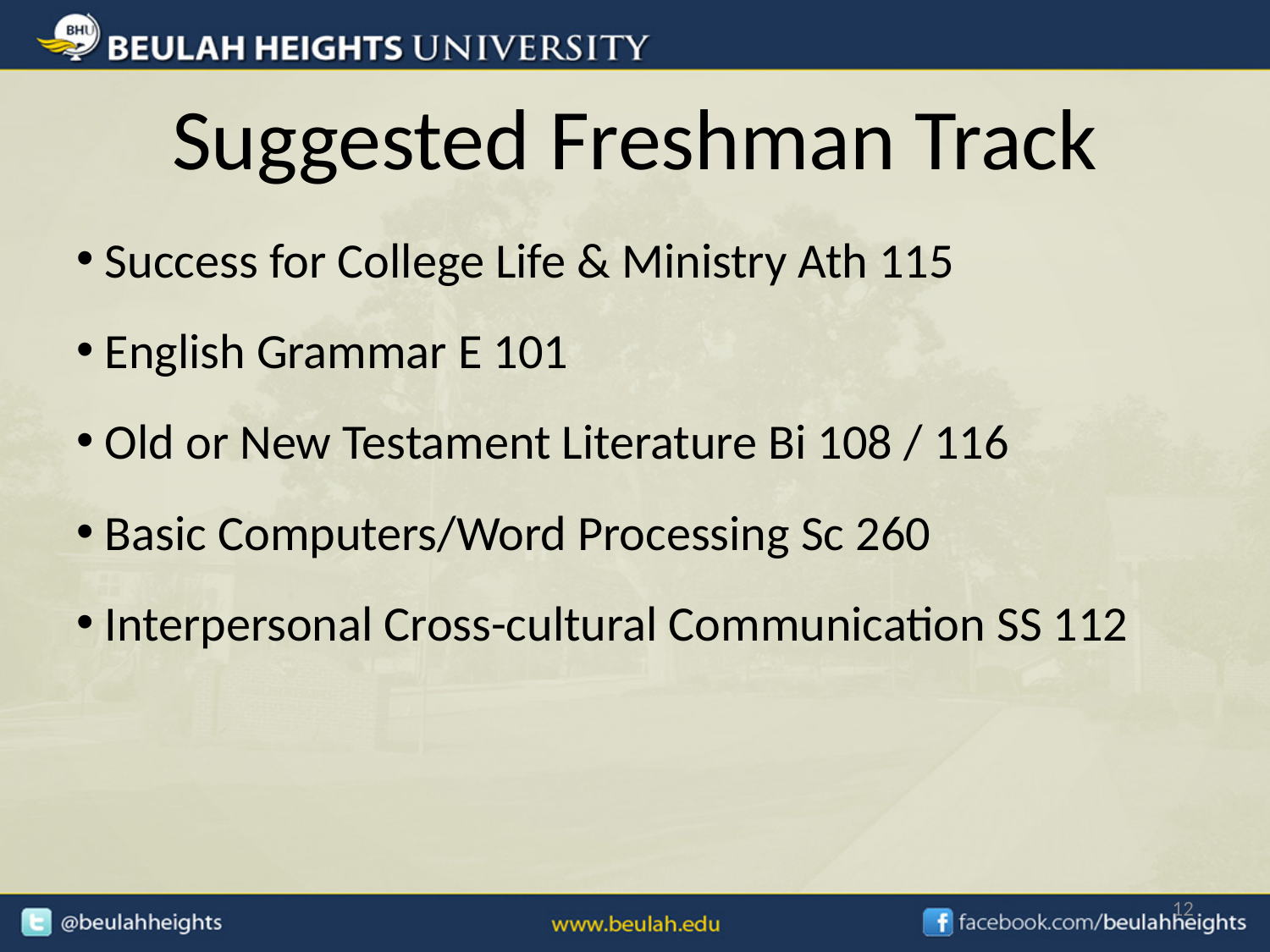

# Suggested Freshman Track
 Success for College Life & Ministry Ath 115
 English Grammar E 101
 Old or New Testament Literature Bi 108 / 116
 Basic Computers/Word Processing Sc 260
 Interpersonal Cross-cultural Communication SS 112
12